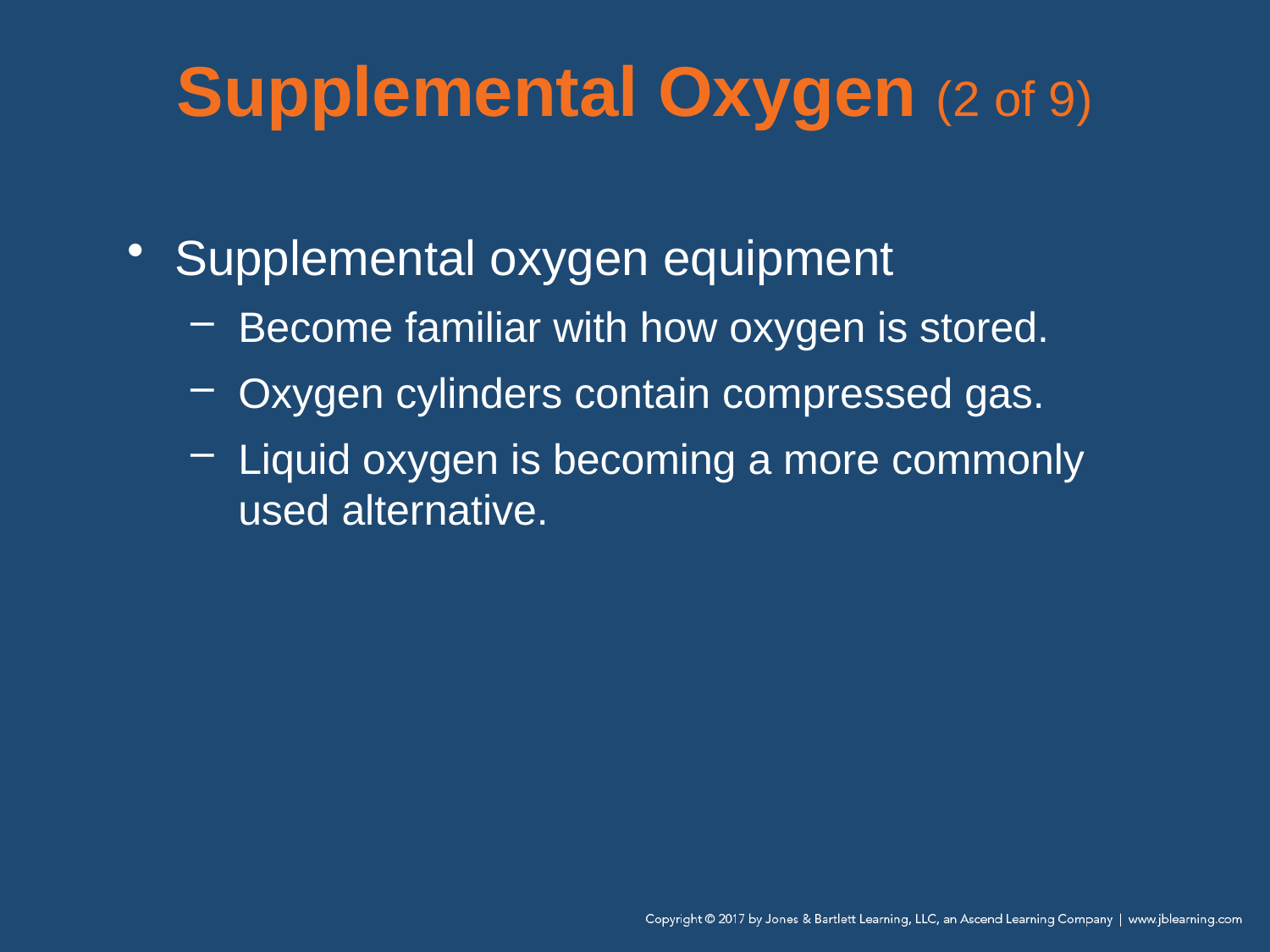

# Supplemental Oxygen (2 of 9)
Supplemental oxygen equipment
Become familiar with how oxygen is stored.
Oxygen cylinders contain compressed gas.
Liquid oxygen is becoming a more commonly used alternative.